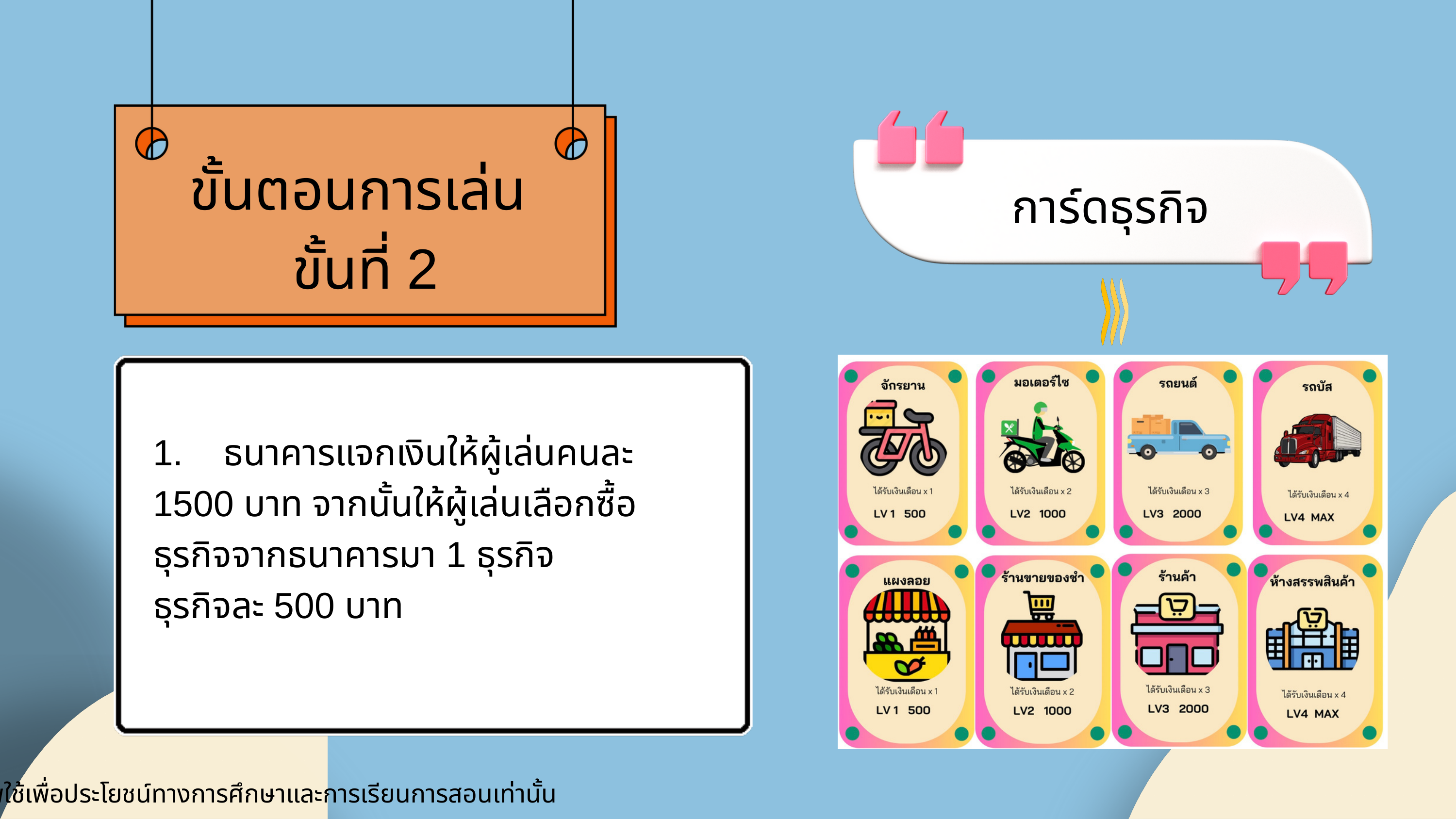

ขั้นตอนการเล่น
ขั้นที่ 2
การ์ดธุรกิจ

1.    ธนาคารแจกเงินให้ผู้เล่นคนละ 1500 บาท จากนั้นให้ผู้เล่นเลือกซื้อธุรกิจจากธนาคารมา 1 ธุรกิจ
ธุรกิจละ 500 บาท

ภาพใช้เพื่อประโยชน์ทางการศึกษาและการเรียนการสอนเท่านั้น